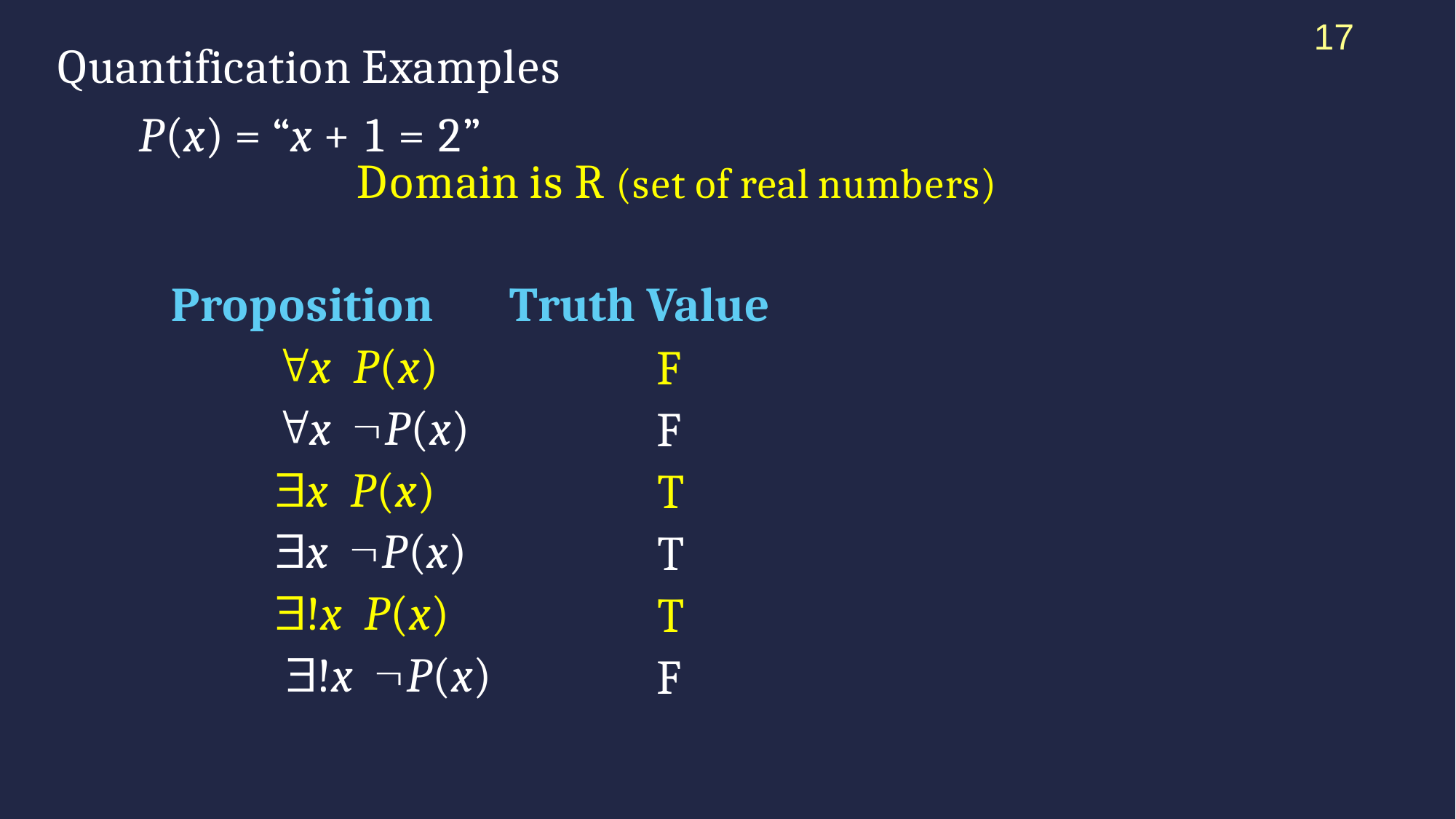

17
# Quantification Examples
P(x) = “x + 1 = 2”
		Domain is R (set of real numbers)

   Proposition       Truth Value
		∀x  P(x)
  		∀x  ¬P(x)
		∃x  P(x)
		∃x  ¬P(x)
		∃!x  P(x)
		 ∃!x  ¬P(x)
F
F
T
T
T
F